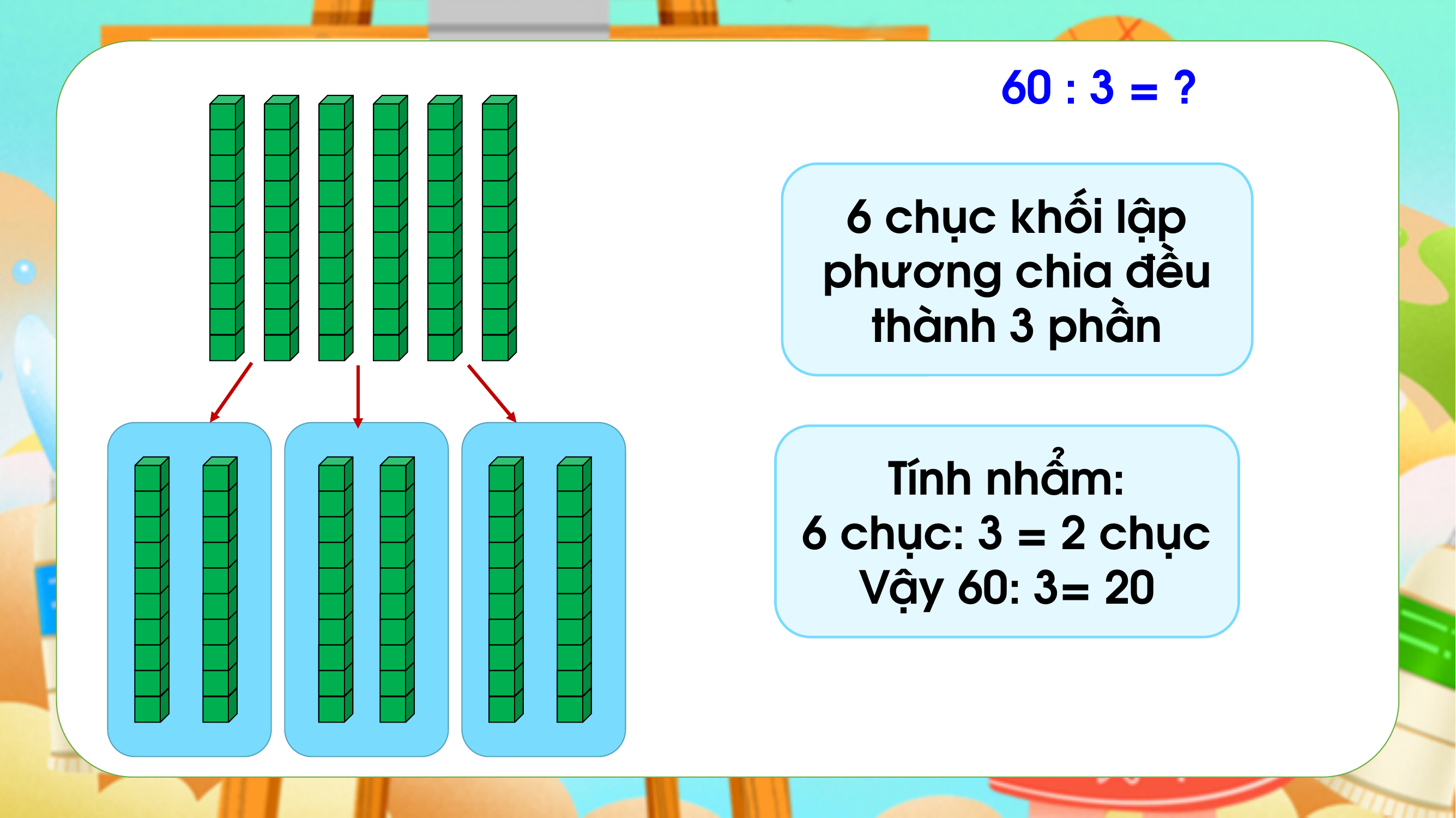

60 : 3 = ?

6 chục khối lập phương chia đều thành 3 phần

Tính nhẩm:
6 chục: 3 = 2 chục
Vậy 60: 3= 20